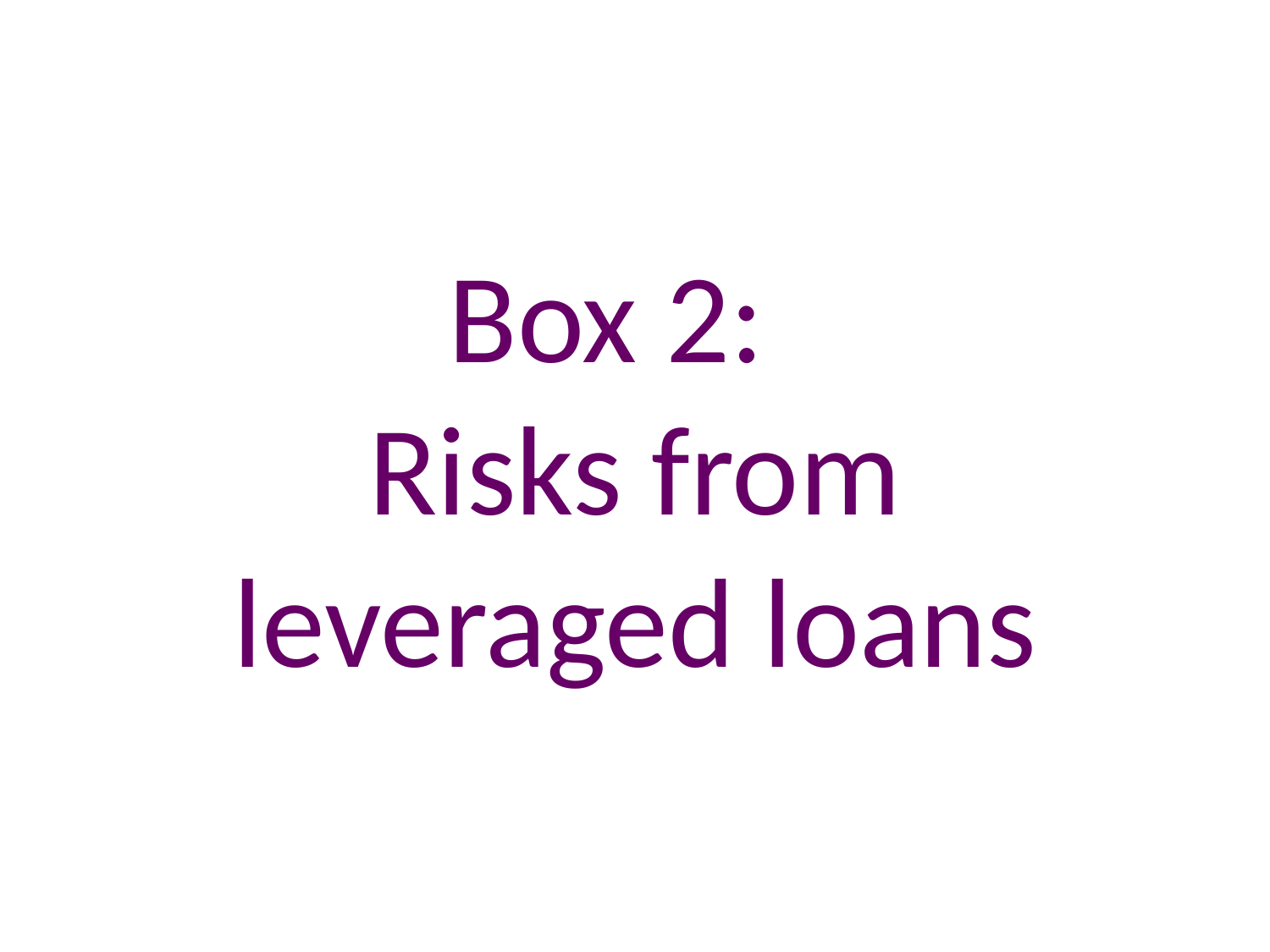

# Box 2: Risks from leveraged loans